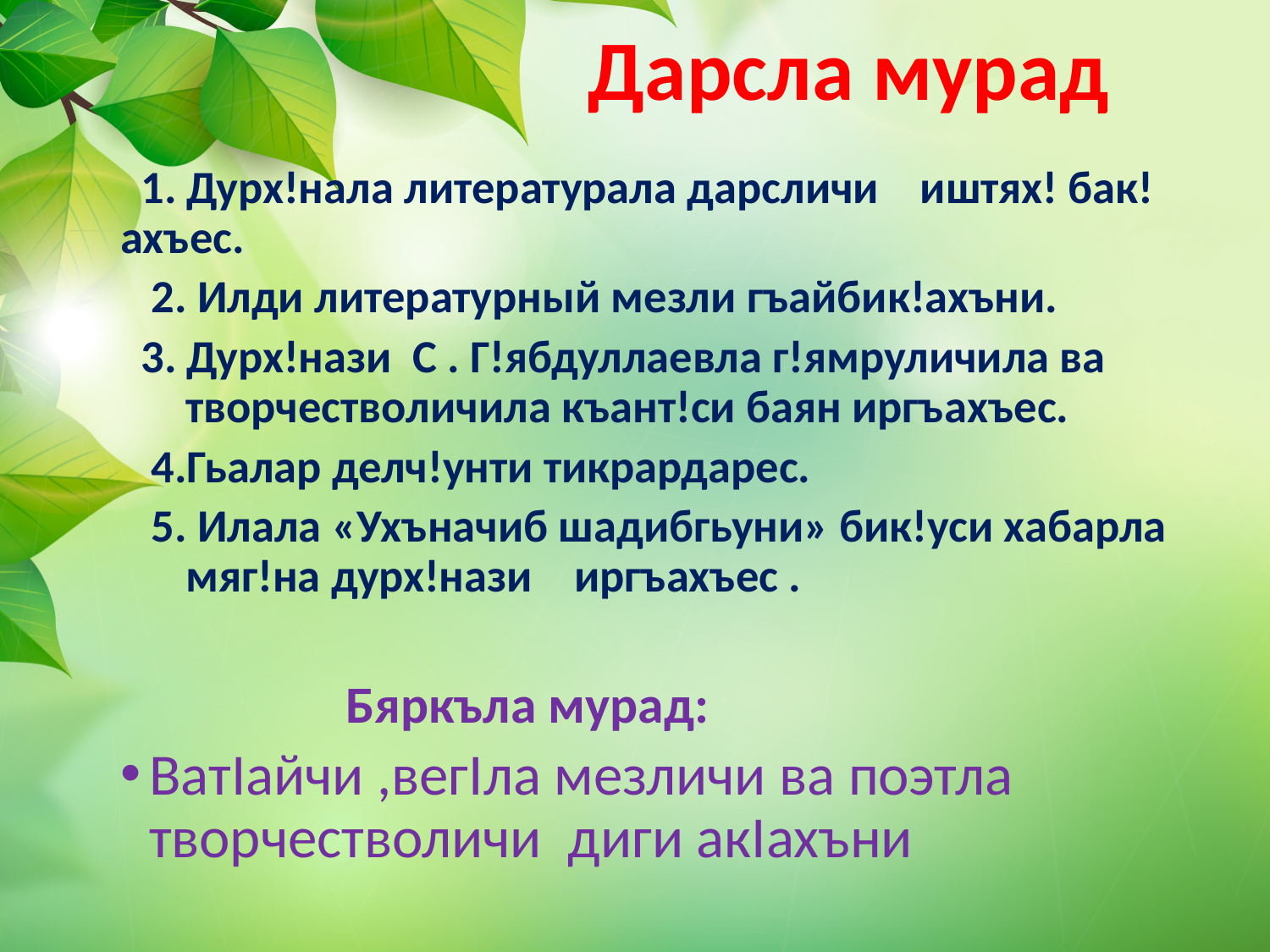

# Дарсла мурад
  1. Дурх!нала литературала дарсличи    иштях! бак!ахъес.
   2. Илди литературный мезли гъайбик!ахъни.
  3. Дурх!нази  С . Г!ябдуллаевла г!ямруличила ва творчестволичила къант!си баян иргъахъес.
   4.Гьалар делч!унти тикрардарес.
   5. Илала «Ухъначиб шадибгьуни» бик!уси хабарла мяг!на дурх!нази    иргъахъес .

                   Бяркъла мурад:
ВатIайчи ,вегIла мезличи ва поэтла  творчестволичи  диги акIахъни